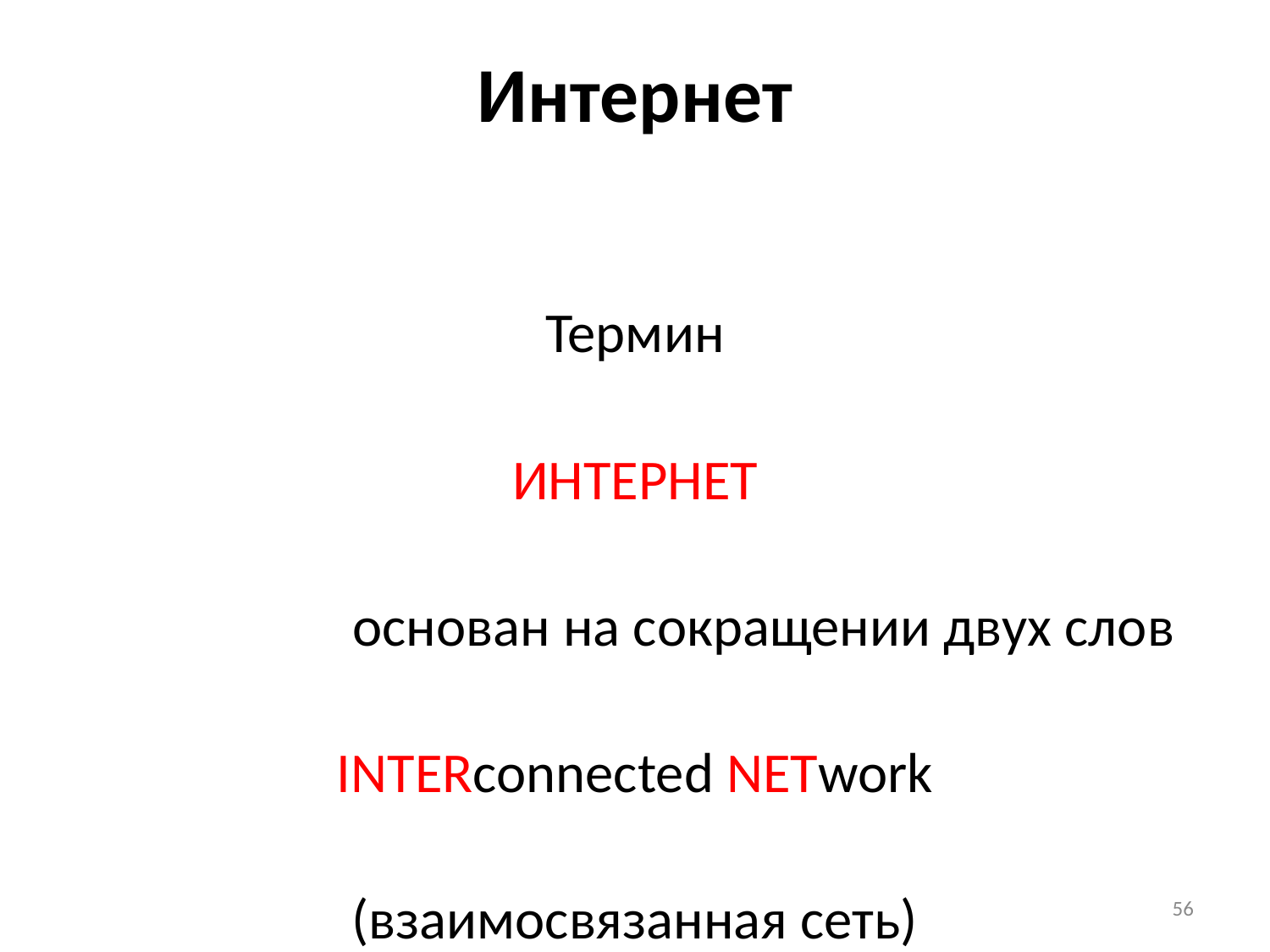

# Интернет
Термин
ИНТЕРНЕТ
		        основан на сокращении двух слов
INTERconnected NETwork
(взаимосвязанная сеть)

56